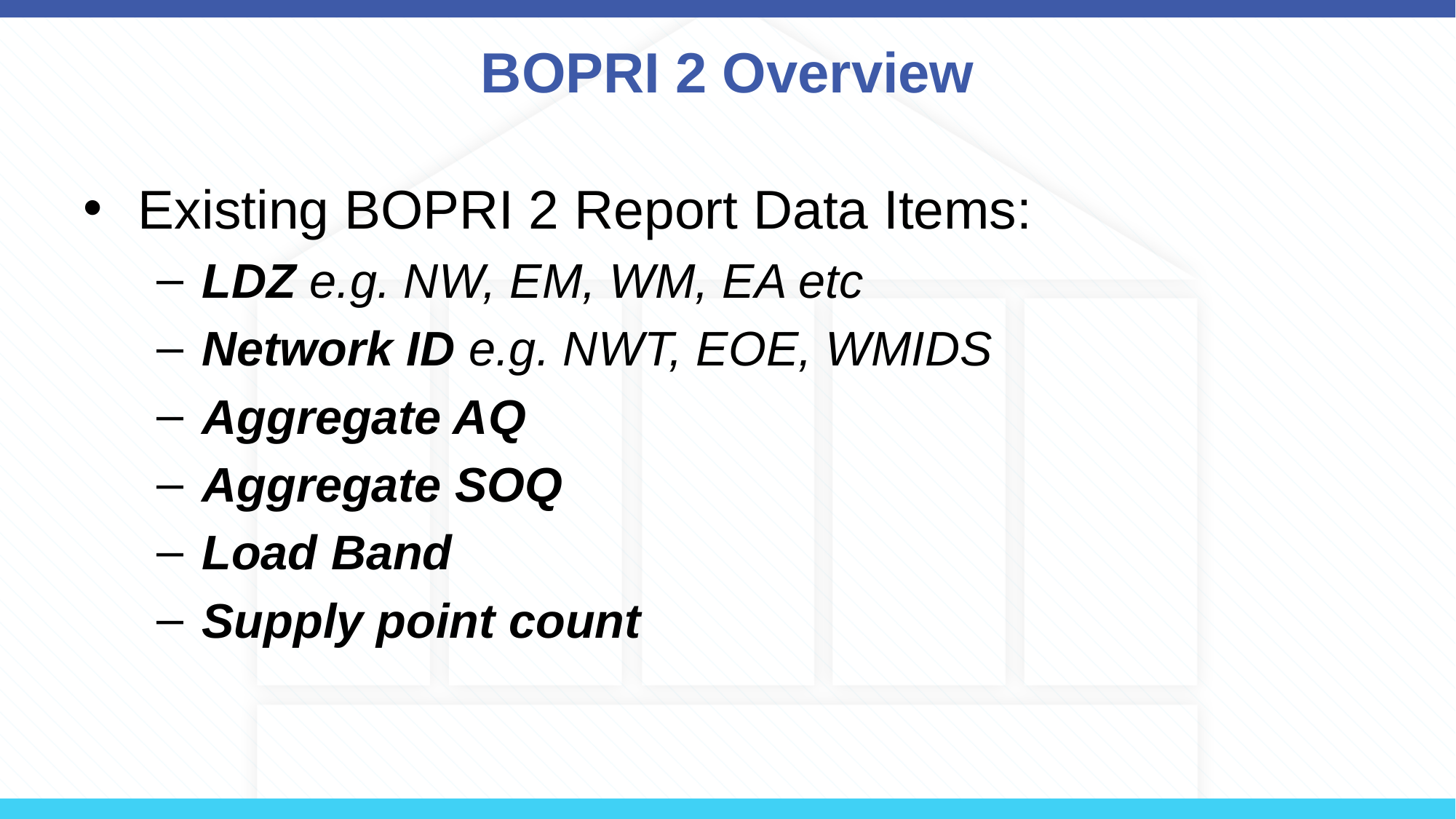

# BOPRI 2 Overview
Existing BOPRI 2 Report Data Items:
LDZ e.g. NW, EM, WM, EA etc
Network ID e.g. NWT, EOE, WMIDS
Aggregate AQ
Aggregate SOQ
Load Band
Supply point count